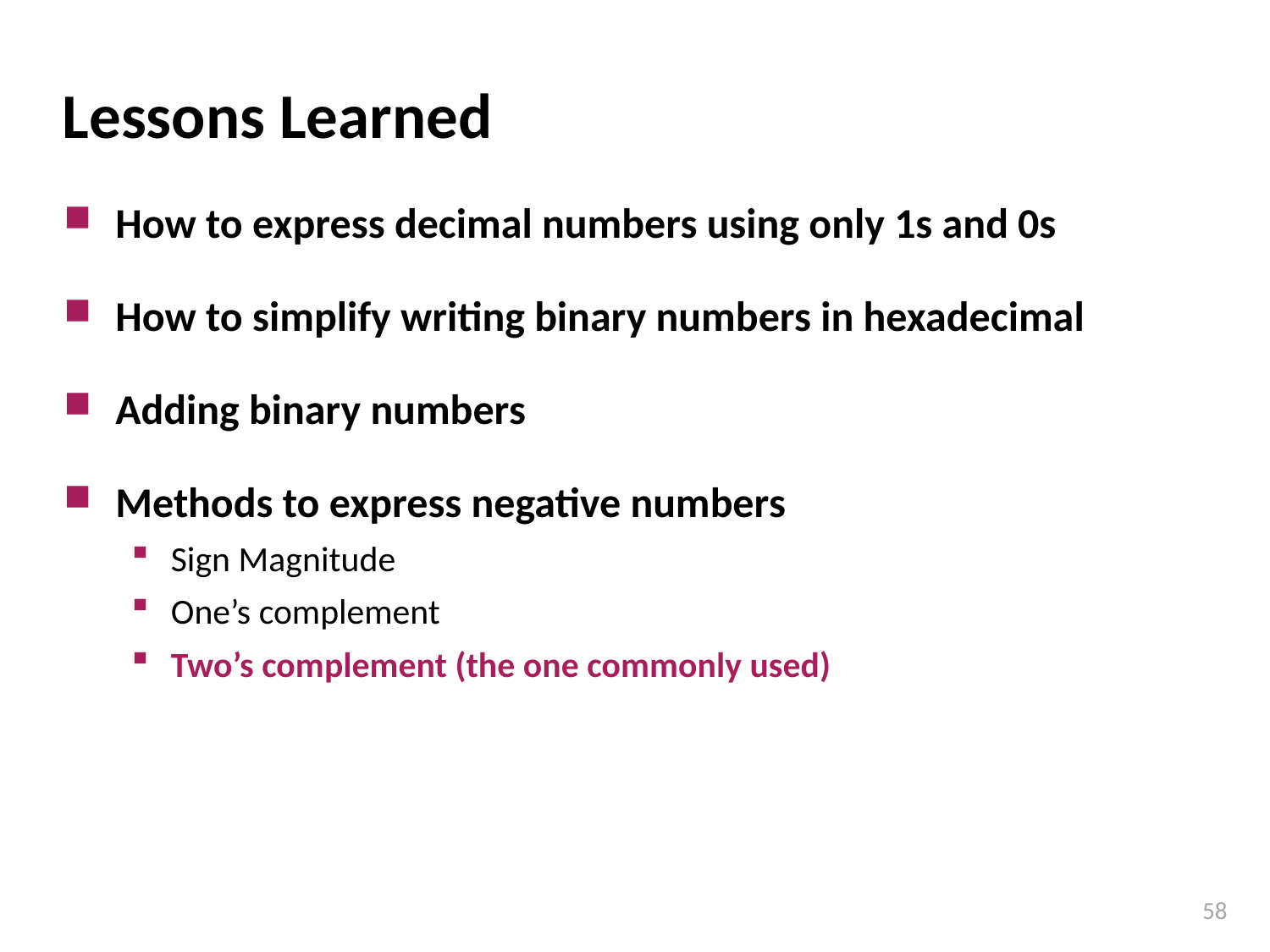

# Lessons Learned
How to express decimal numbers using only 1s and 0s
How to simplify writing binary numbers in hexadecimal
Adding binary numbers
Methods to express negative numbers
Sign Magnitude
One’s complement
Two’s complement (the one commonly used)